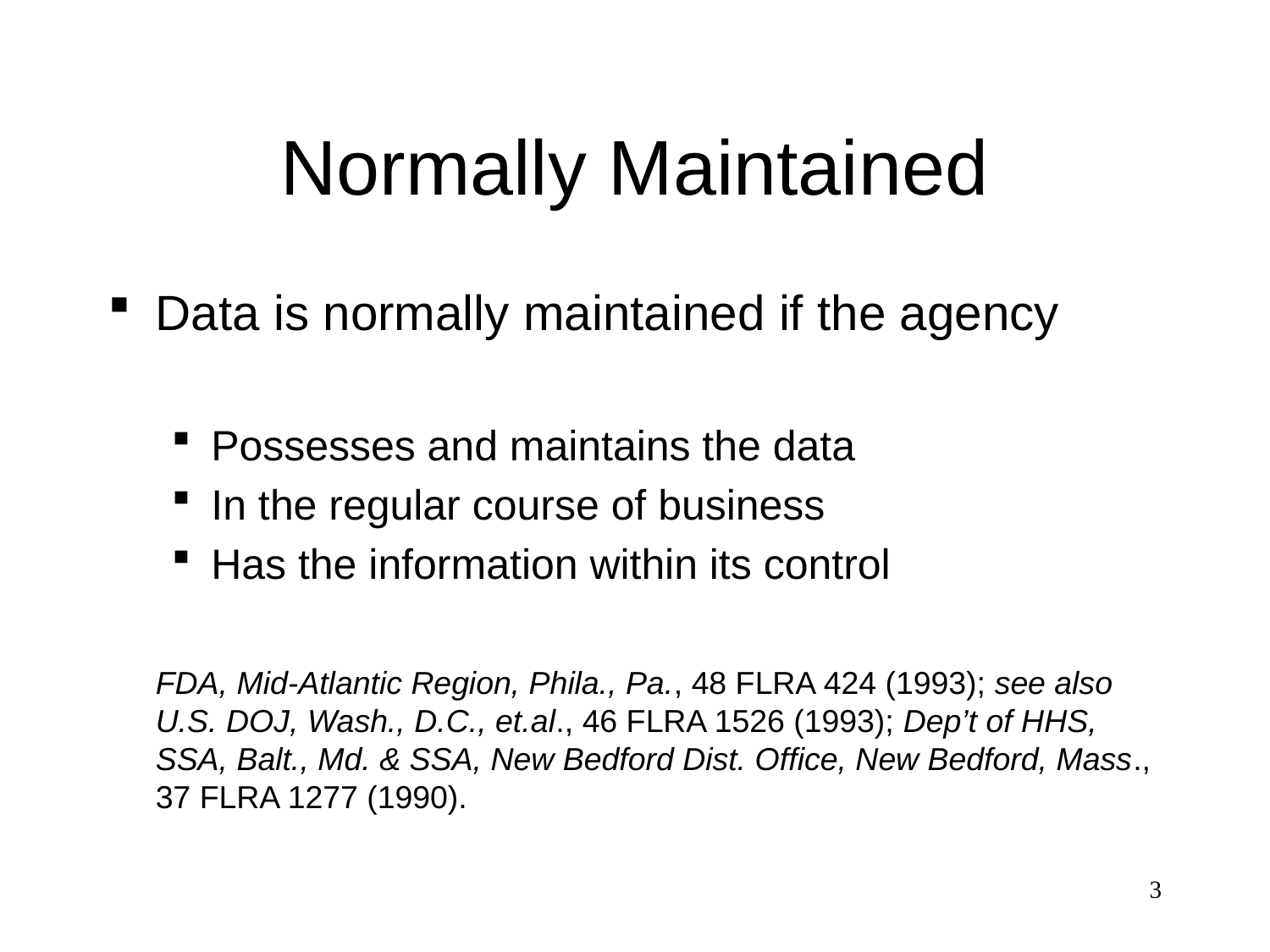

# Normally Maintained
Data is normally maintained if the agency

Possesses and maintains the data
In the regular course of business
Has the information within its control

	FDA, Mid-Atlantic Region, Phila., Pa., 48 FLRA 424 (1993); see also U.S. DOJ, Wash., D.C., et.al., 46 FLRA 1526 (1993); Dep’t of HHS, SSA, Balt., Md. & SSA, New Bedford Dist. Office, New Bedford, Mass., 37 FLRA 1277 (1990).
3